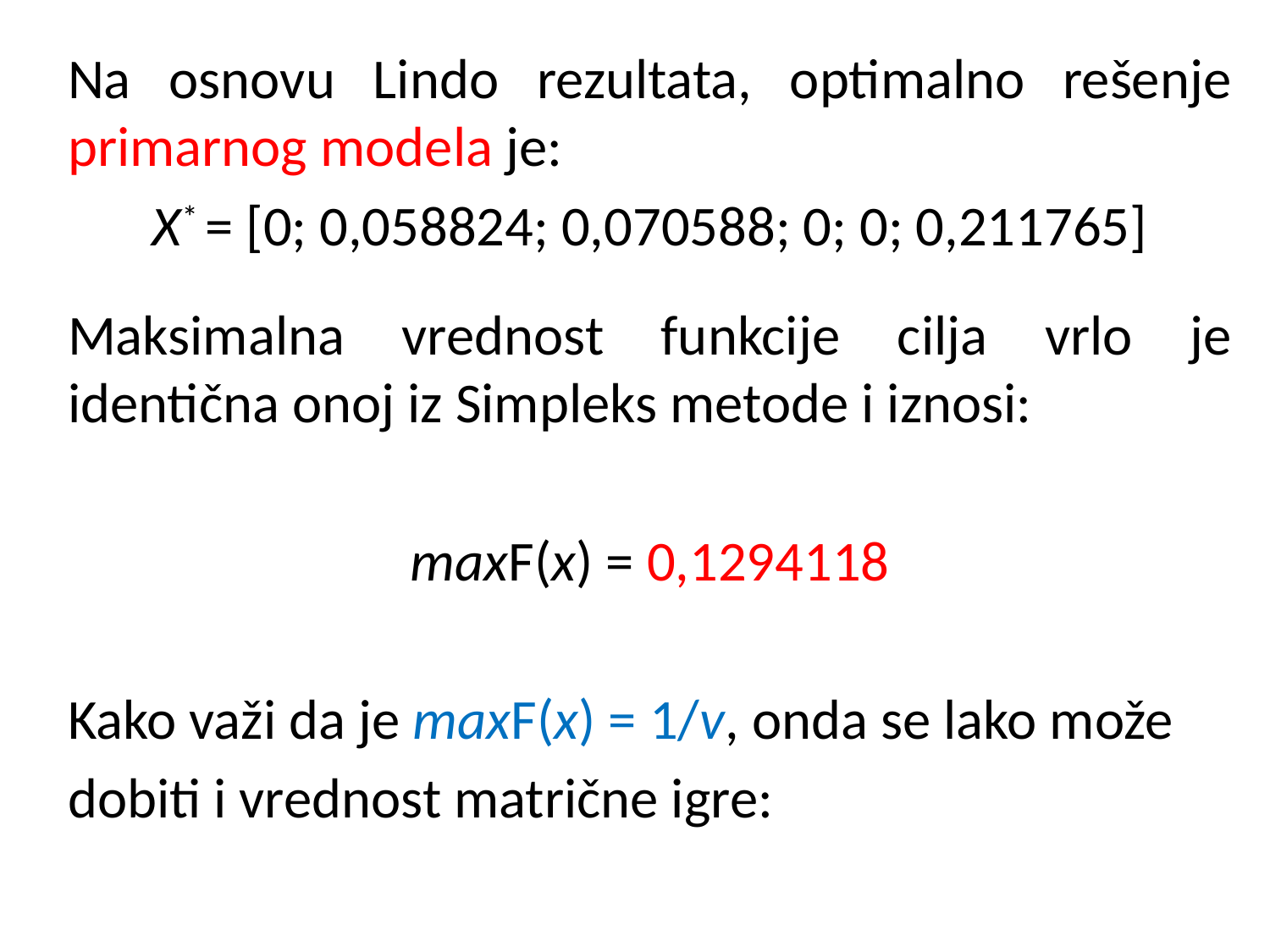

Na osnovu Lindo rezultata, optimalno rešenje primarnog modela je:
X* = [0; 0,058824; 0,070588; 0; 0; 0,211765]

Maksimalna vrednost funkcije cilja vrlo je identična onoj iz Simpleks metode i iznosi:

maxF(x) = 0,1294118

Kako važi da je maxF(x) = 1/v, onda se lako može
dobiti i vrednost matrične igre: